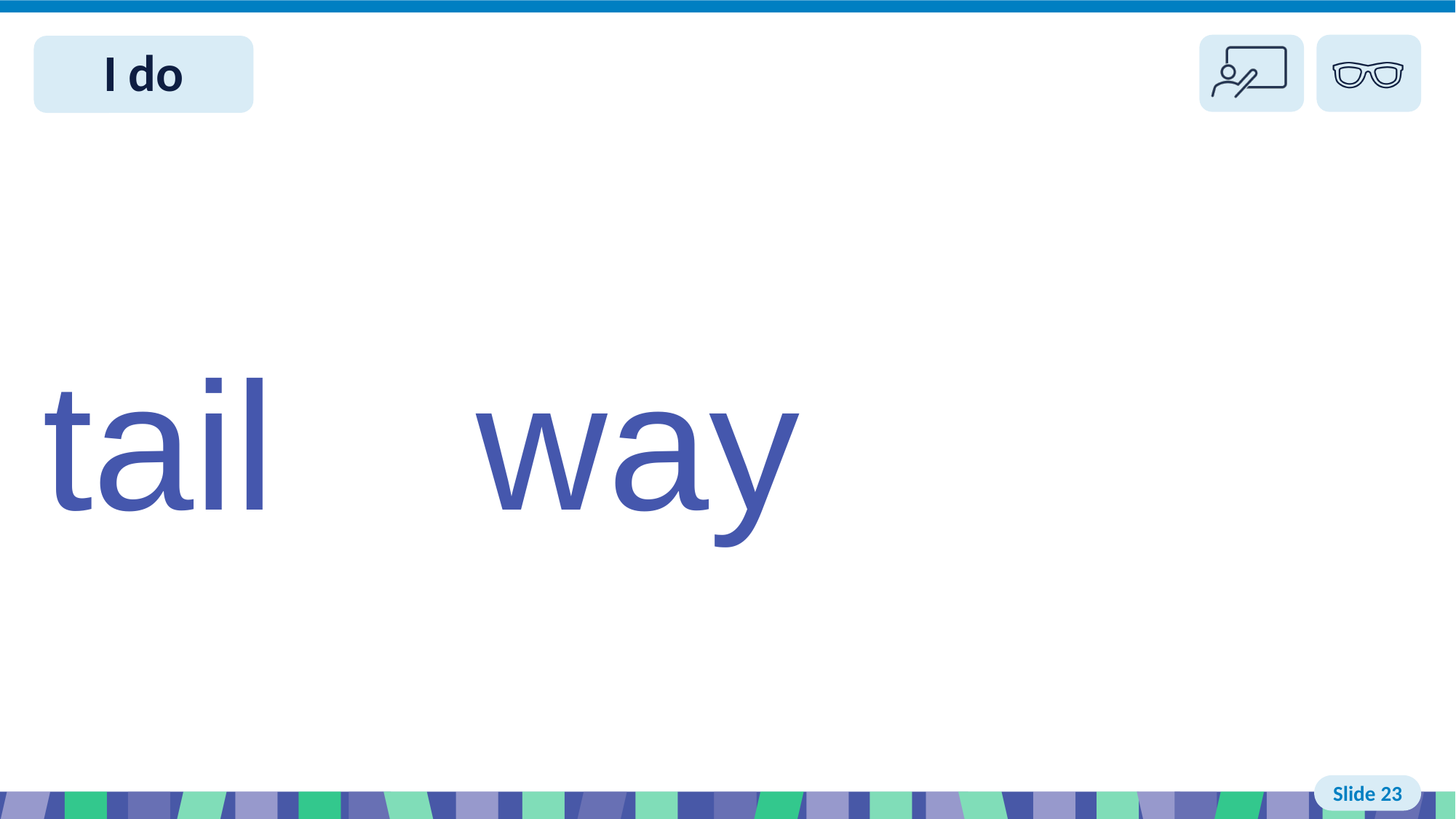

# Slide 23 I do
tail    way